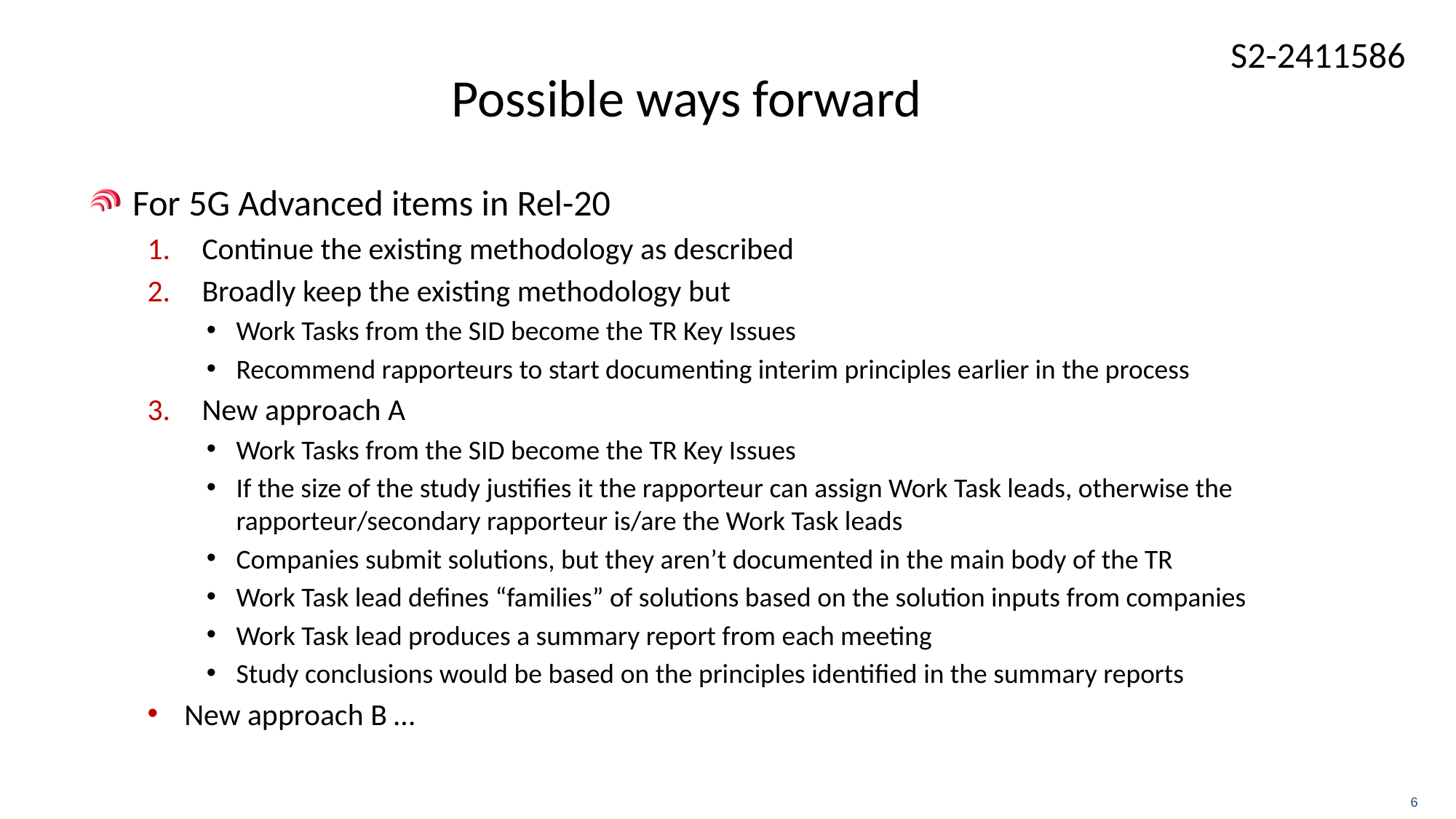

# Possible ways forward
For 5G Advanced items in Rel-20
Continue the existing methodology as described
Broadly keep the existing methodology but
Work Tasks from the SID become the TR Key Issues
Recommend rapporteurs to start documenting interim principles earlier in the process
New approach A
Work Tasks from the SID become the TR Key Issues
If the size of the study justifies it the rapporteur can assign Work Task leads, otherwise the rapporteur/secondary rapporteur is/are the Work Task leads
Companies submit solutions, but they aren’t documented in the main body of the TR
Work Task lead defines “families” of solutions based on the solution inputs from companies
Work Task lead produces a summary report from each meeting
Study conclusions would be based on the principles identified in the summary reports
New approach B …